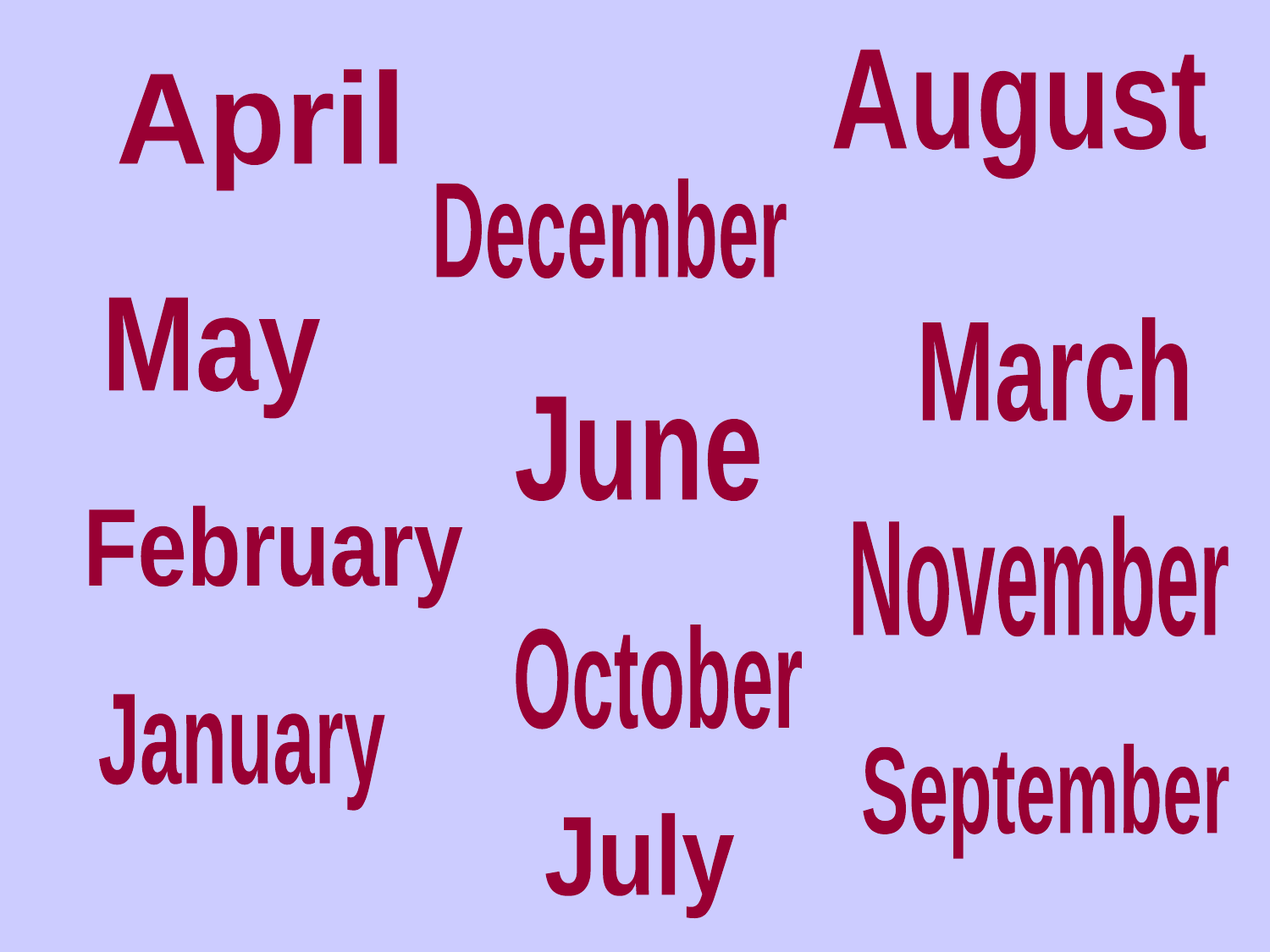

August
April
December
May
March
June
February
November
October
January
September
July